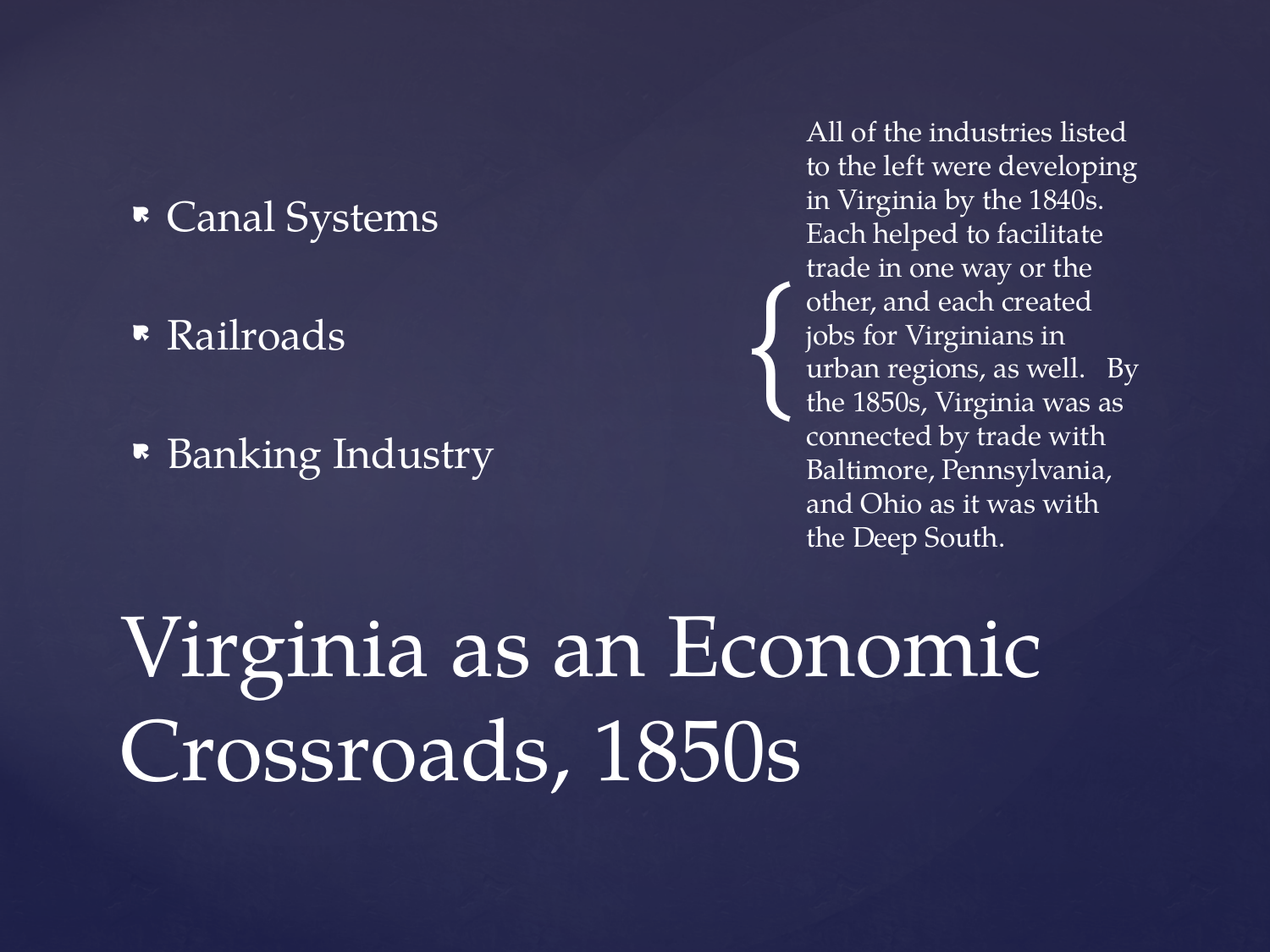

Canal Systems

Railroads

Banking Industry
All of the industries listed to the left were developing in Virginia by the 1840s.  Each helped to facilitate trade in one way or the other, and each created jobs for Virginians in urban regions, as well.   By the 1850s, Virginia was as connected by trade with Baltimore, Pennsylvania, and Ohio as it was with the Deep South.
# Virginia as an Economic Crossroads, 1850s